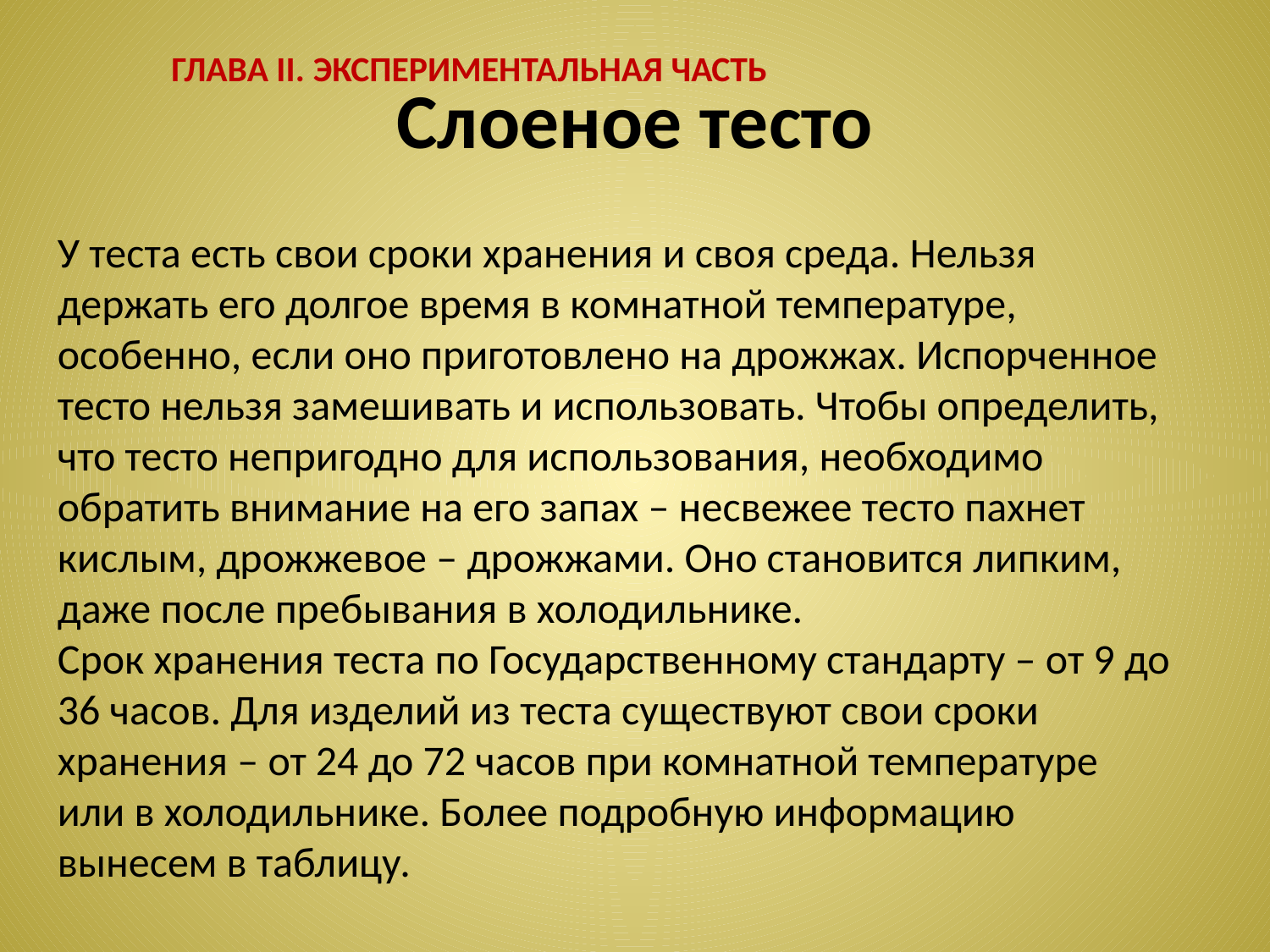

# Слоеное тесто
Глава II. Экспериментальная часть

У теста есть свои сроки хранения и своя среда. Нельзя держать его долгое время в комнатной температуре, особенно, если оно приготовлено на дрожжах. Испорченное тесто нельзя замешивать и использовать. Чтобы определить, что тесто непригодно для использования, необходимо обратить внимание на его запах – несвежее тесто пахнет кислым, дрожжевое – дрожжами. Оно становится липким, даже после пребывания в холодильнике.
Срок хранения теста по Государственному стандарту – от 9 до 36 часов. Для изделий из теста существуют свои сроки хранения – от 24 до 72 часов при комнатной температуре или в холодильнике. Более подробную информацию вынесем в таблицу.